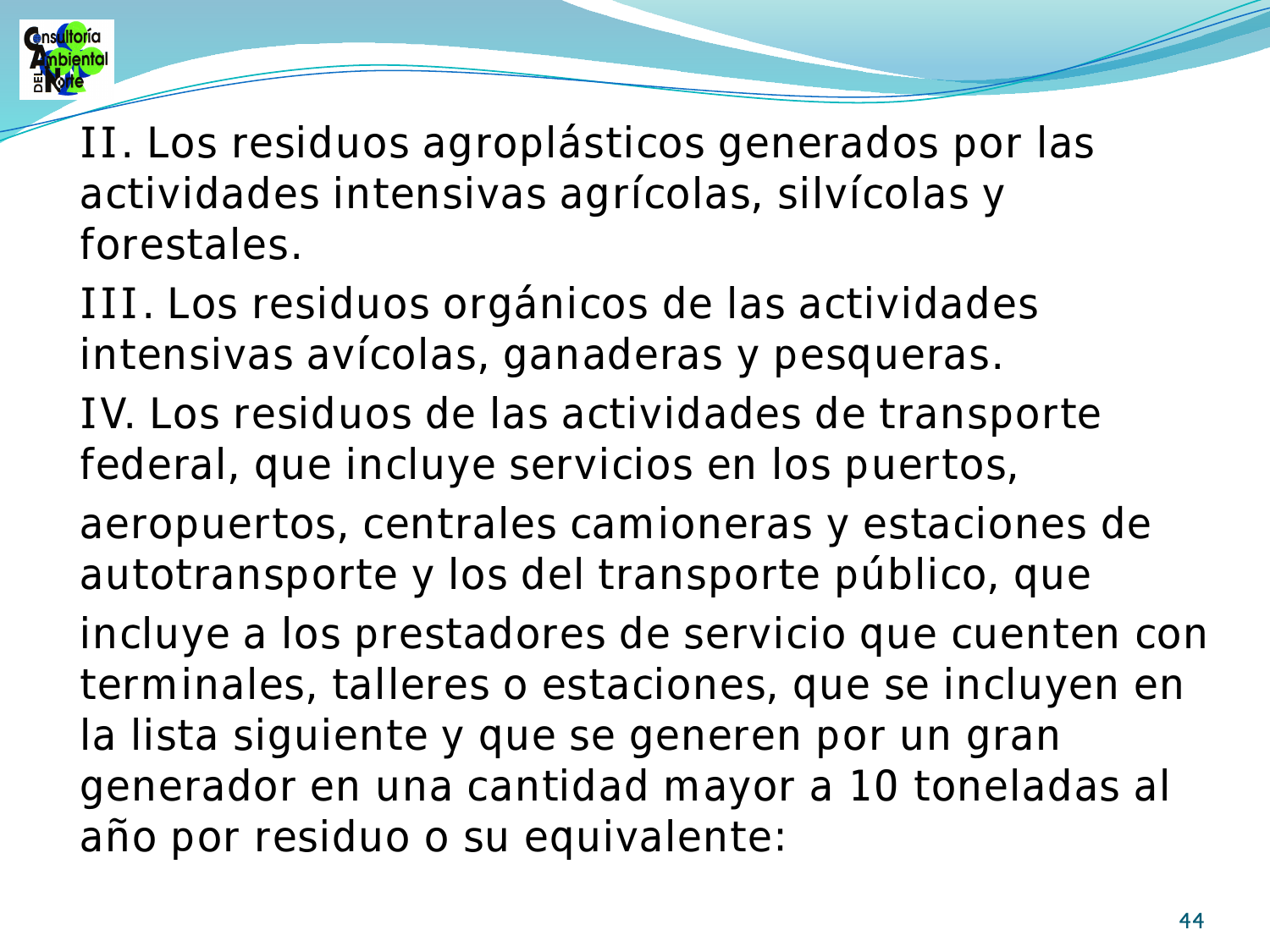

II. Los residuos agroplásticos generados por las actividades intensivas agrícolas, silvícolas y forestales.
III. Los residuos orgánicos de las actividades intensivas avícolas, ganaderas y pesqueras.
IV. Los residuos de las actividades de transporte federal, que incluye servicios en los puertos,
aeropuertos, centrales camioneras y estaciones de autotransporte y los del transporte público, que
incluye a los prestadores de servicio que cuenten con terminales, talleres o estaciones, que se incluyen en la lista siguiente y que se generen por un gran generador en una cantidad mayor a 10 toneladas al año por residuo o su equivalente:

44